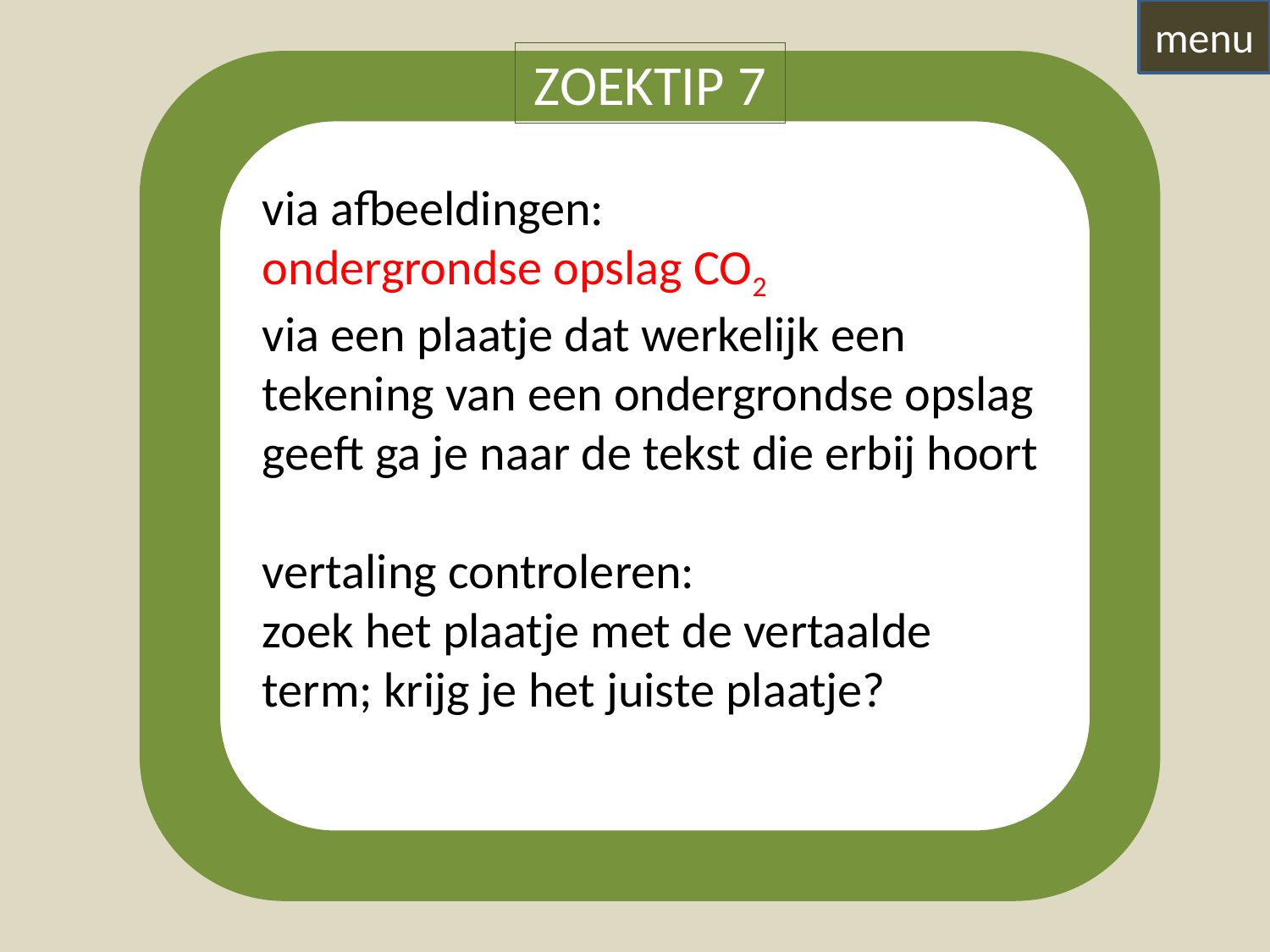

menu
ZOEKTIP 7

via afbeeldingen:
ondergrondse opslag CO2
via een plaatje dat werkelijk een tekening van een ondergrondse opslag geeft ga je naar de tekst die erbij hoort

vertaling controleren:
zoek het plaatje met de vertaalde term; krijg je het juiste plaatje?